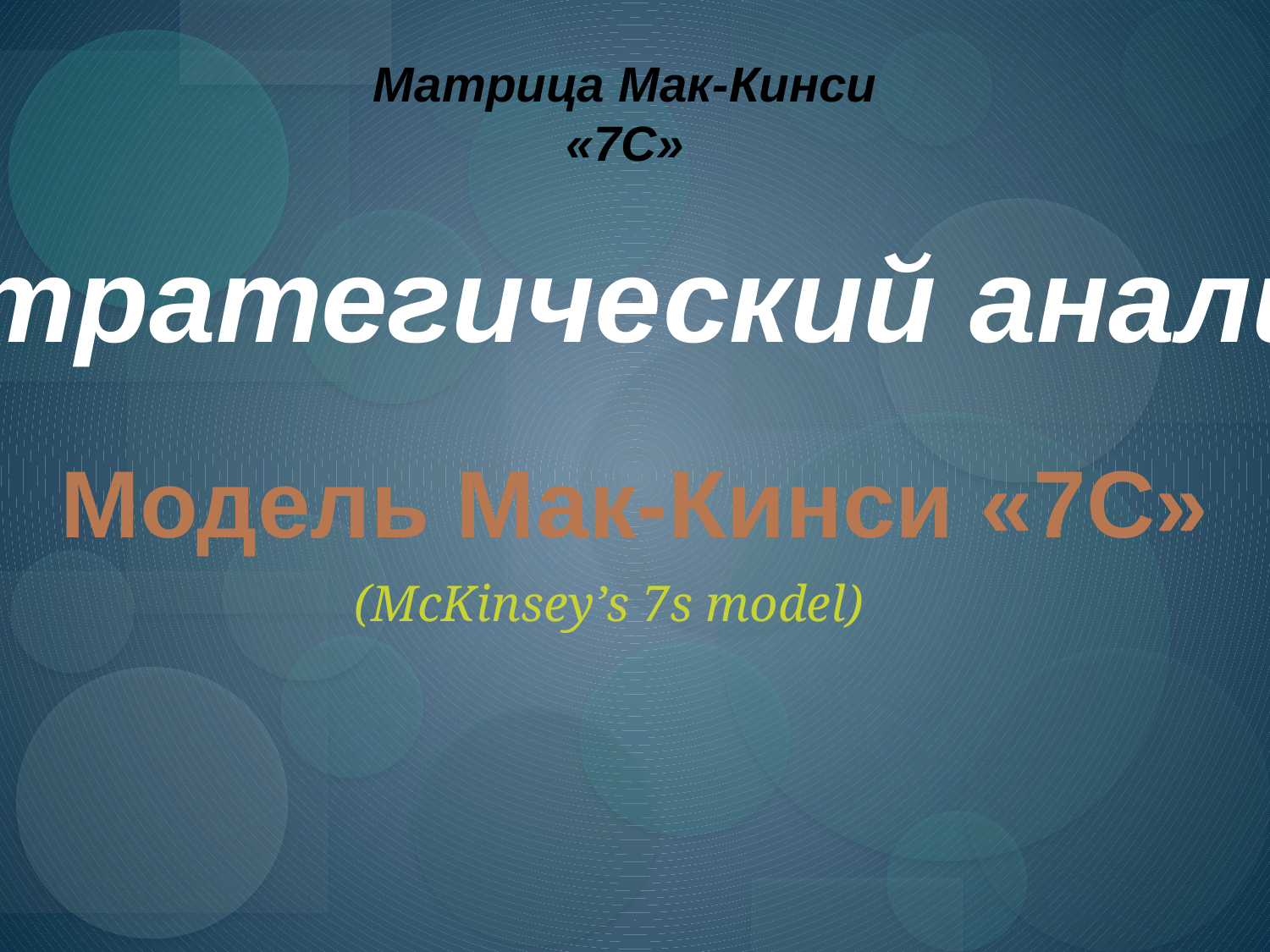

Матрица Мак-Кинси «7С»
Стратегический анализ
Модель Мак-Кинси «7С»
(McKinsey’s 7s model)